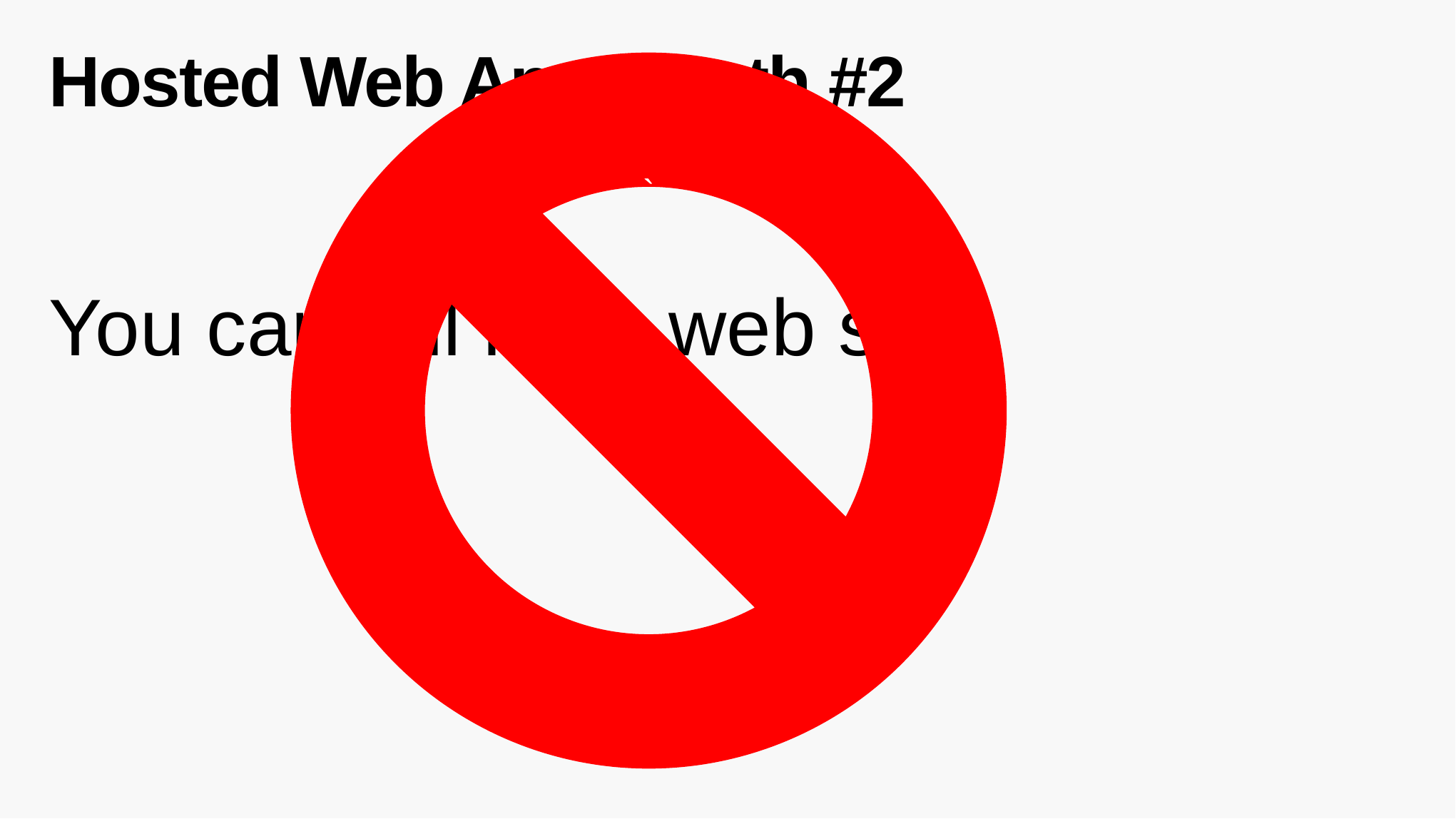

# Hosted Web Apps Myth #2
`
You can tell it’s a web site